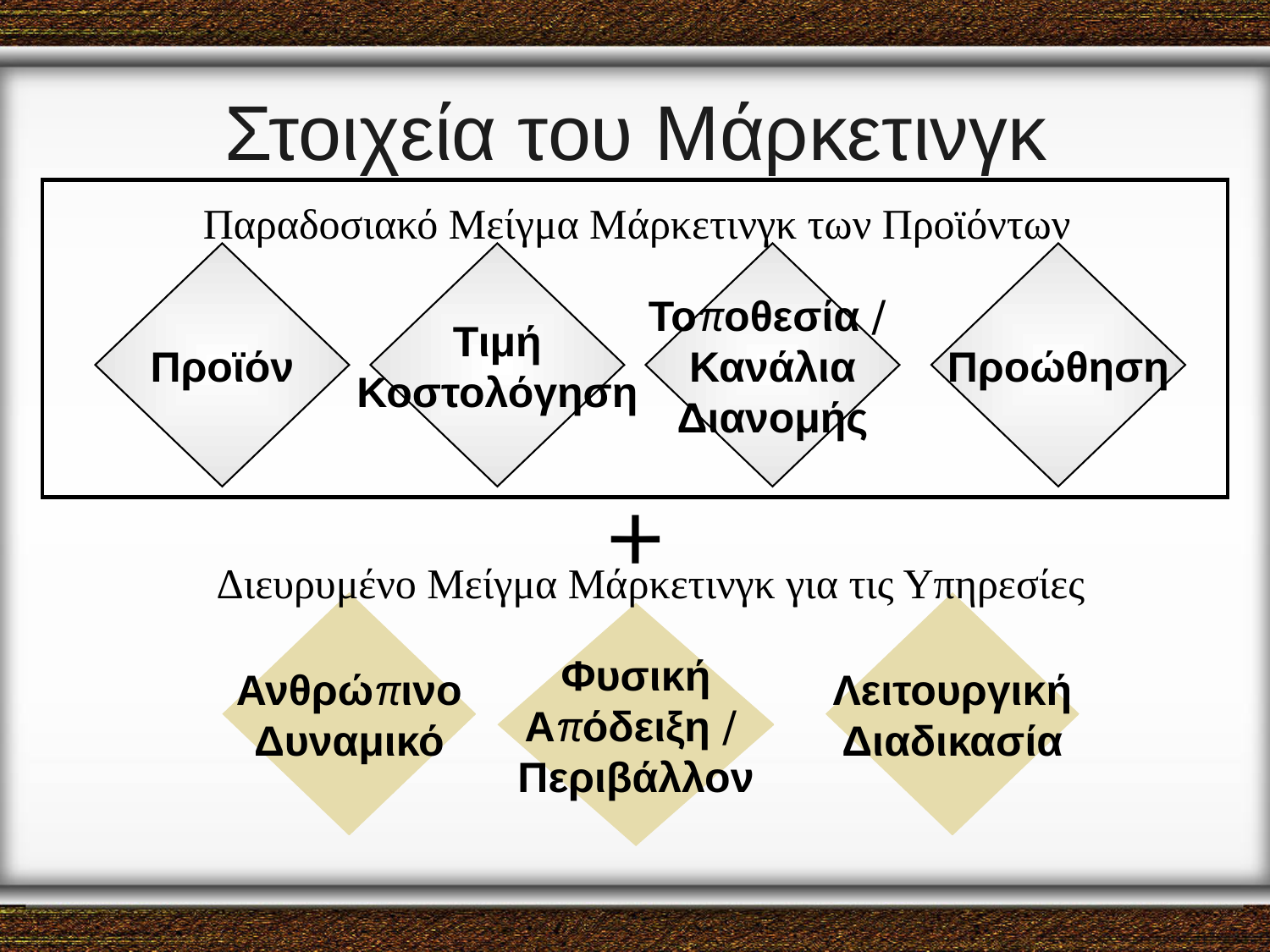

# Στοιχεία του Μάρκετινγκ

Παραδοσιακό Μείγμα Μάρκετινγκ των Προϊόντων
Προϊόν
Τιμή
Κοστολόγηση
Τοποθεσία /
Κανάλια
Διανομής
Προώθηση
+
Διευρυμένο Μείγμα Μάρκετινγκ για τις Υπηρεσίες
Ανθρώπινο
Δυναμικό
Λειτουργική
Διαδικασία
Φυσική
Απόδειξη /
Περιβάλλον